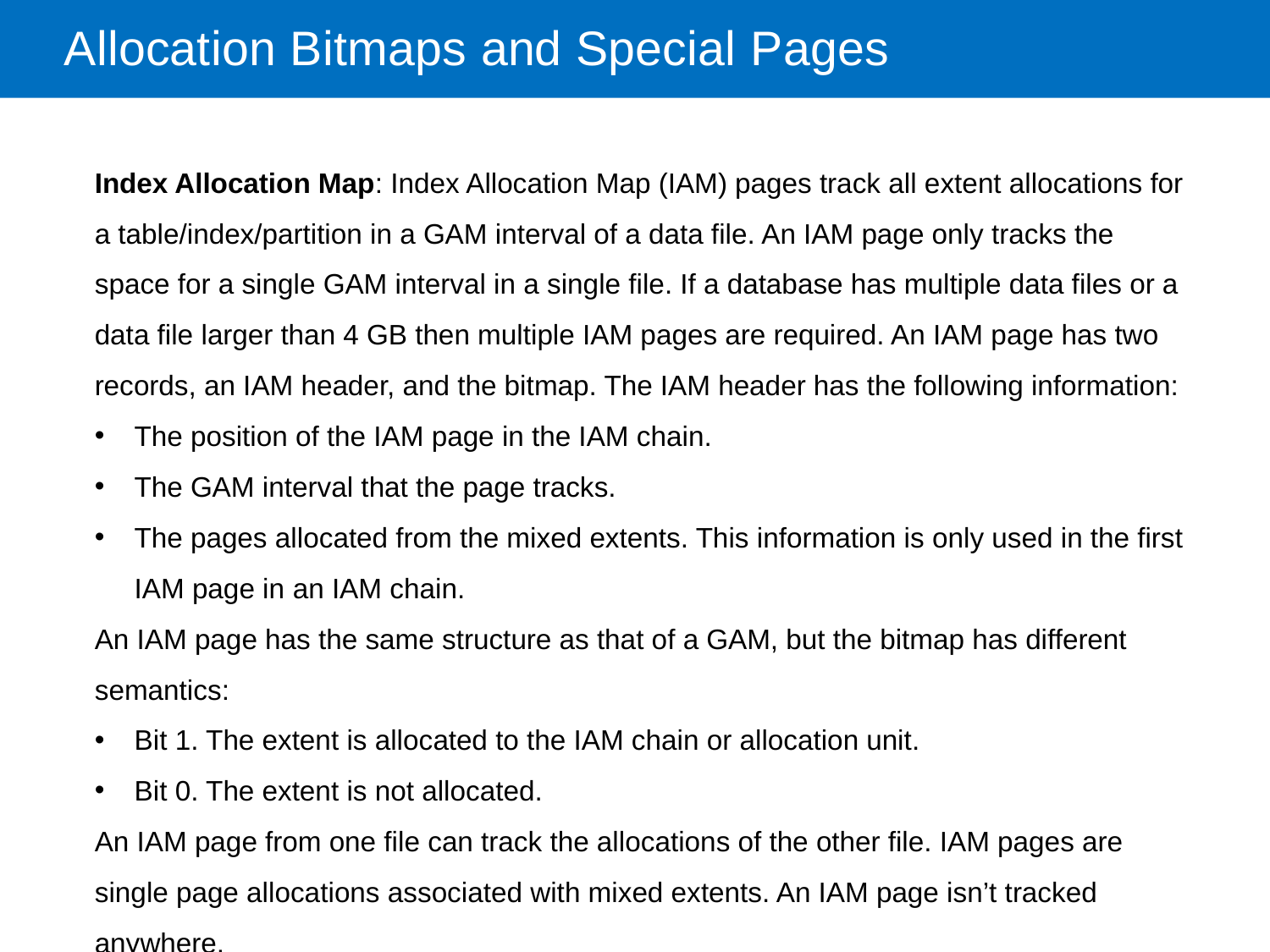

Allocation Bitmaps and Special Pages
Index Allocation Map: Index Allocation Map (IAM) pages track all extent allocations for a table/index/partition in a GAM interval of a data file. An IAM page only tracks the space for a single GAM interval in a single file. If a database has multiple data files or a data file larger than 4 GB then multiple IAM pages are required. An IAM page has two records, an IAM header, and the bitmap. The IAM header has the following information:
The position of the IAM page in the IAM chain.
The GAM interval that the page tracks.
The pages allocated from the mixed extents. This information is only used in the first IAM page in an IAM chain.
An IAM page has the same structure as that of a GAM, but the bitmap has different semantics:
Bit 1. The extent is allocated to the IAM chain or allocation unit.
Bit 0. The extent is not allocated.
An IAM page from one file can track the allocations of the other file. IAM pages are single page allocations associated with mixed extents. An IAM page isn’t tracked anywhere.